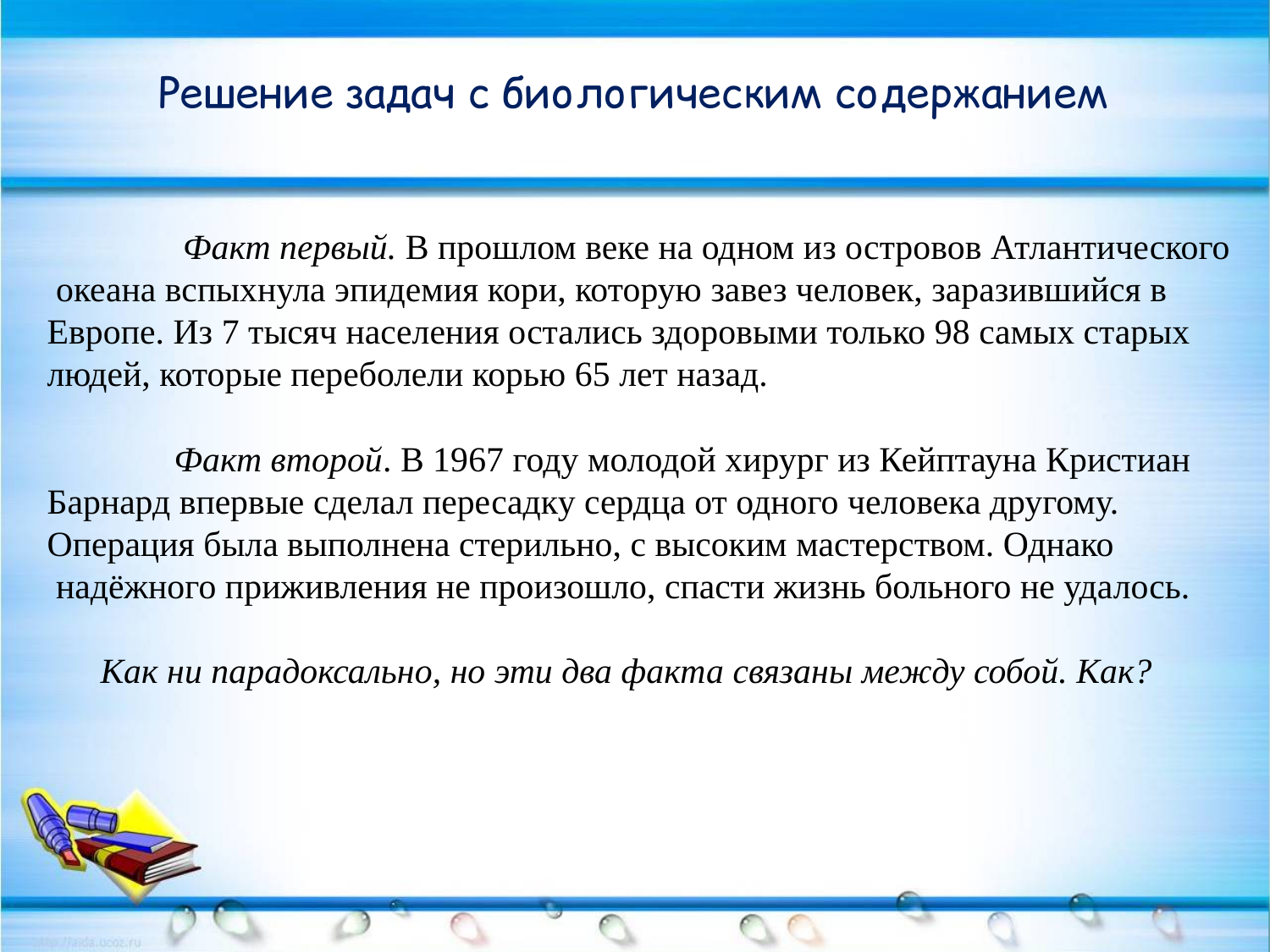

Решение задач с биологическим содержанием
	 Факт первый. В прошлом веке на одном из островов Атлантического
 океана вспыхнула эпидемия кори, которую завез человек, заразившийся в
Европе. Из 7 тысяч населения остались здоровыми только 98 самых старых
людей, которые переболели корью 65 лет назад.

	Факт второй. В 1967 году молодой хирург из Кейптауна Кристиан
Барнард впервые сделал пересадку сердца от одного человека другому.
Операция была выполнена стерильно, с высоким мастерством. Однако
 надёжного приживления не произошло, спасти жизнь больного не удалось.

      Как ни парадоксально, но эти два факта связаны между собой. Как?